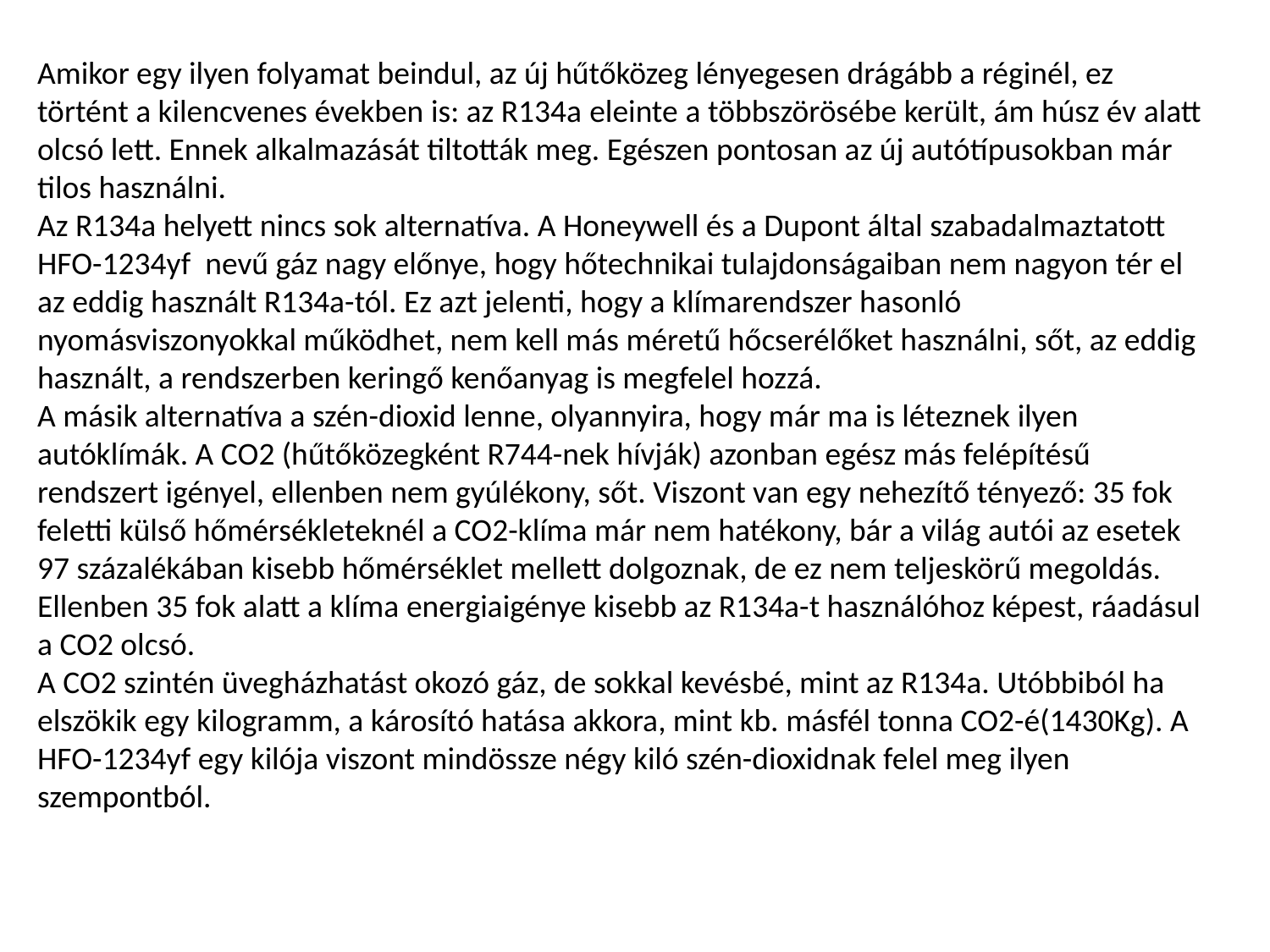

Amikor egy ilyen folyamat beindul, az új hűtőközeg lényegesen drágább a réginél, ez történt a kilencvenes években is: az R134a eleinte a többszörösébe került, ám húsz év alatt olcsó lett. Ennek alkalmazását tiltották meg. Egészen pontosan az új autótípusokban már tilos használni.
Az R134a helyett nincs sok alternatíva. A Honeywell és a Dupont által szabadalmaztatott HFO-1234yf  nevű gáz nagy előnye, hogy hőtechnikai tulajdonságaiban nem nagyon tér el az eddig használt R134a-tól. Ez azt jelenti, hogy a klímarendszer hasonló nyomásviszonyokkal működhet, nem kell más méretű hőcserélőket használni, sőt, az eddig használt, a rendszerben keringő kenőanyag is megfelel hozzá.
A másik alternatíva a szén-dioxid lenne, olyannyira, hogy már ma is léteznek ilyen autóklímák. A CO2 (hűtőközegként R744-nek hívják) azonban egész más felépítésű rendszert igényel, ellenben nem gyúlékony, sőt. Viszont van egy nehezítő tényező: 35 fok feletti külső hőmérsékleteknél a CO2-klíma már nem hatékony, bár a világ autói az esetek 97 százalékában kisebb hőmérséklet mellett dolgoznak, de ez nem teljeskörű megoldás. Ellenben 35 fok alatt a klíma energiaigénye kisebb az R134a-t használóhoz képest, ráadásul a CO2 olcsó.
A CO2 szintén üvegházhatást okozó gáz, de sokkal kevésbé, mint az R134a. Utóbbiból ha elszökik egy kilogramm, a károsító hatása akkora, mint kb. másfél tonna CO2-é(1430Kg). A HFO-1234yf egy kilója viszont mindössze négy kiló szén-dioxidnak felel meg ilyen szempontból.